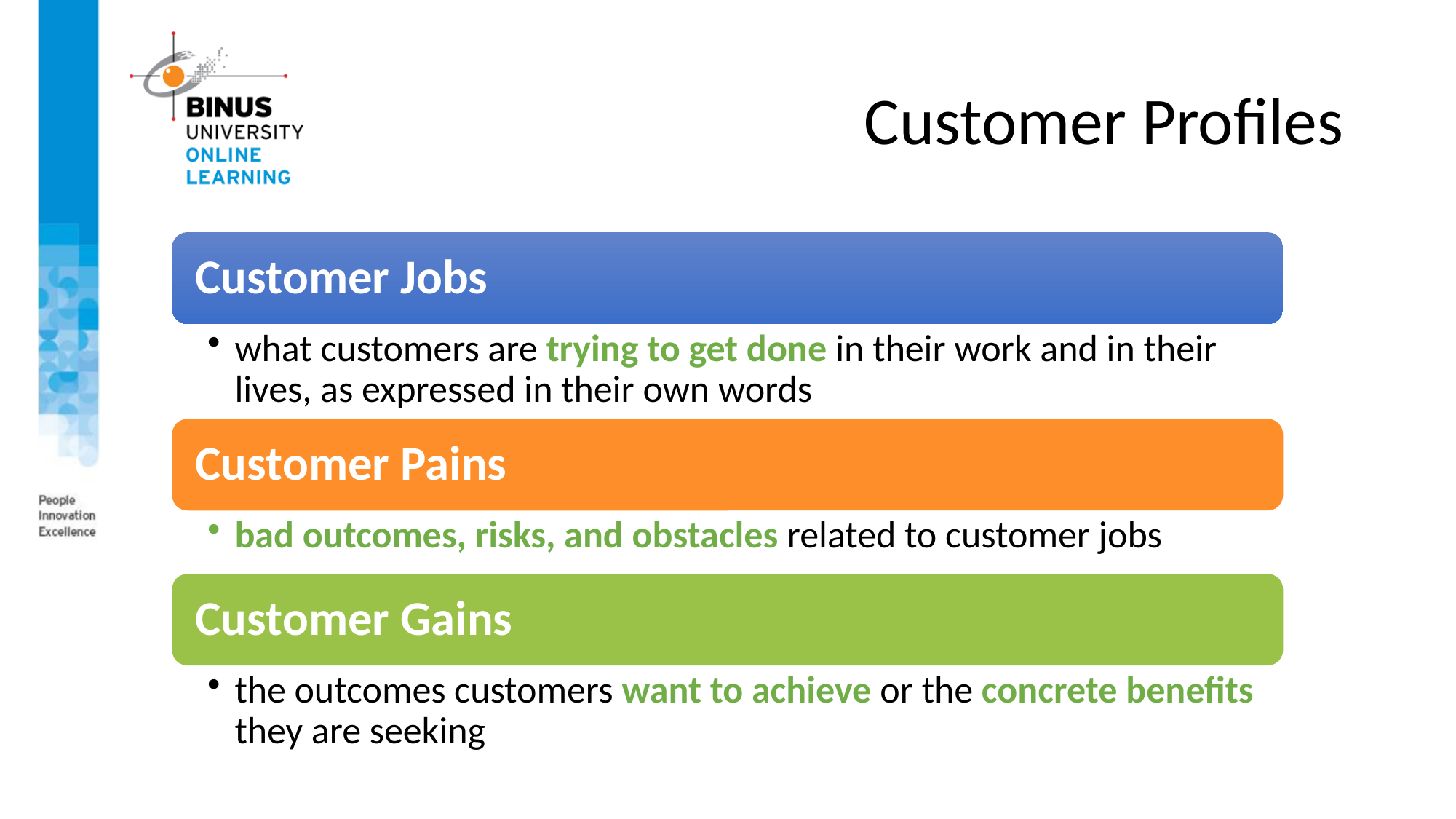

# Customer Profiles
Customer Jobs
what customers are trying to get done in their work and in their lives, as expressed in their own words
Customer Pains
bad outcomes, risks, and obstacles related to customer jobs
Customer Gains
the outcomes customers want to achieve or the concrete benefits they are seeking